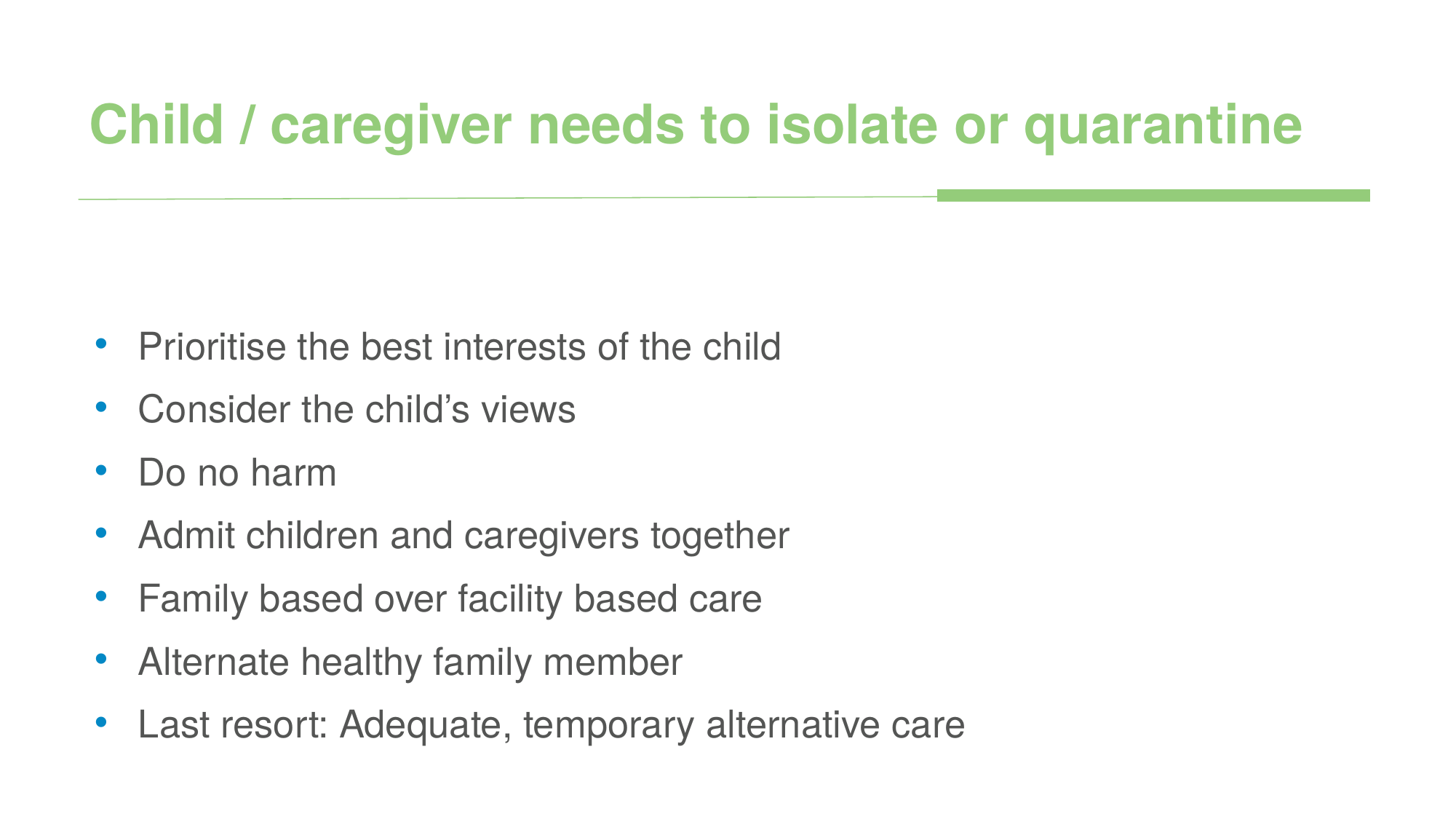

# Child / caregiver needs to isolate or quarantine

Prioritise the best interests of the child
Consider the child’s views
Do no harm
Admit children and caregivers together
Family based over facility based care
Alternate healthy family member
Last resort: Adequate, temporary alternative care